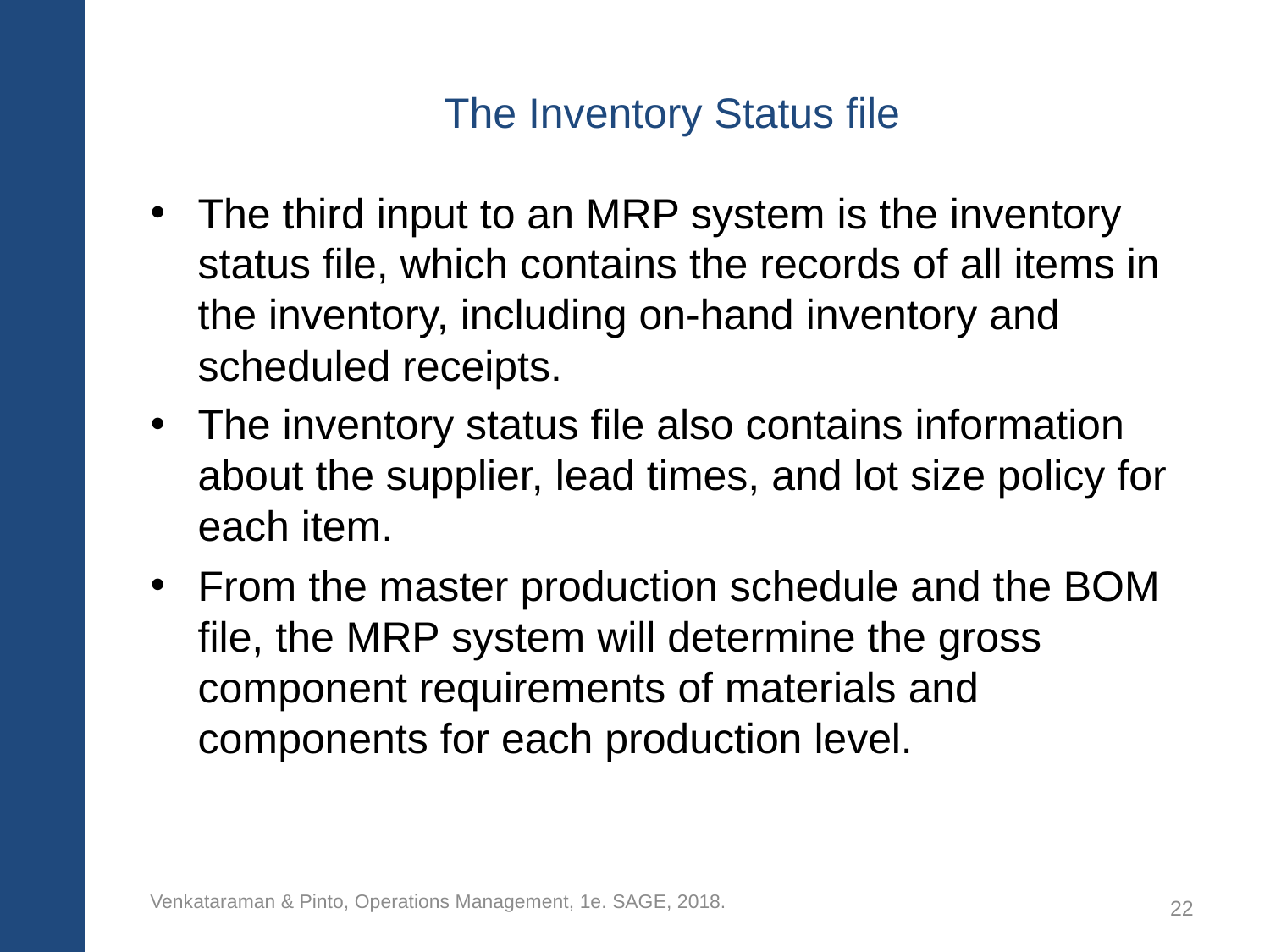

# The Inventory Status file
The third input to an MRP system is the inventory status file, which contains the records of all items in the inventory, including on-hand inventory and scheduled receipts.
The inventory status file also contains information about the supplier, lead times, and lot size policy for each item.
From the master production schedule and the BOM file, the MRP system will determine the gross component requirements of materials and components for each production level.
Venkataraman & Pinto, Operations Management, 1e. SAGE, 2018.
22